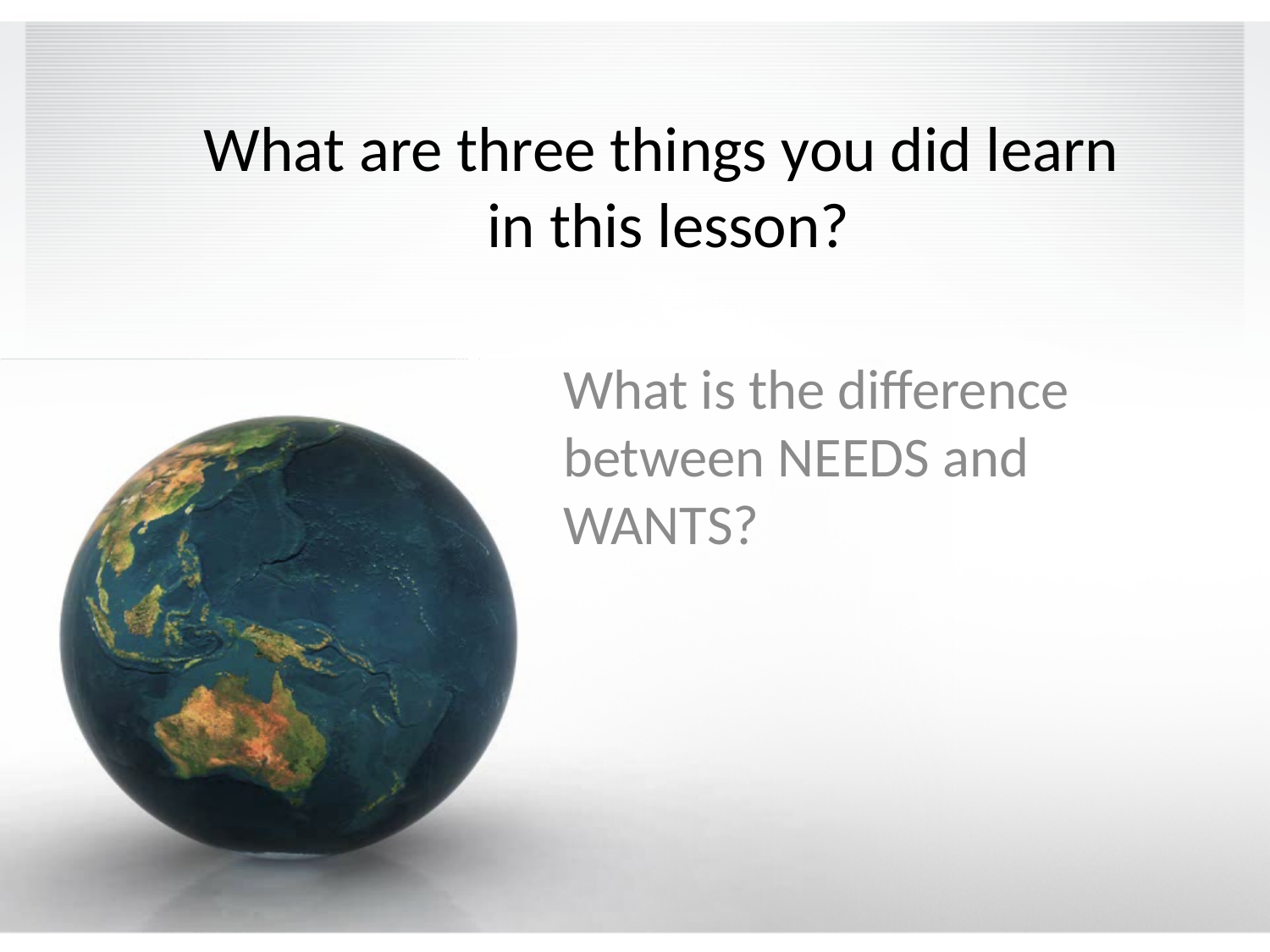

# What are three things you did learn in this lesson?
What is the difference between NEEDS and WANTS?